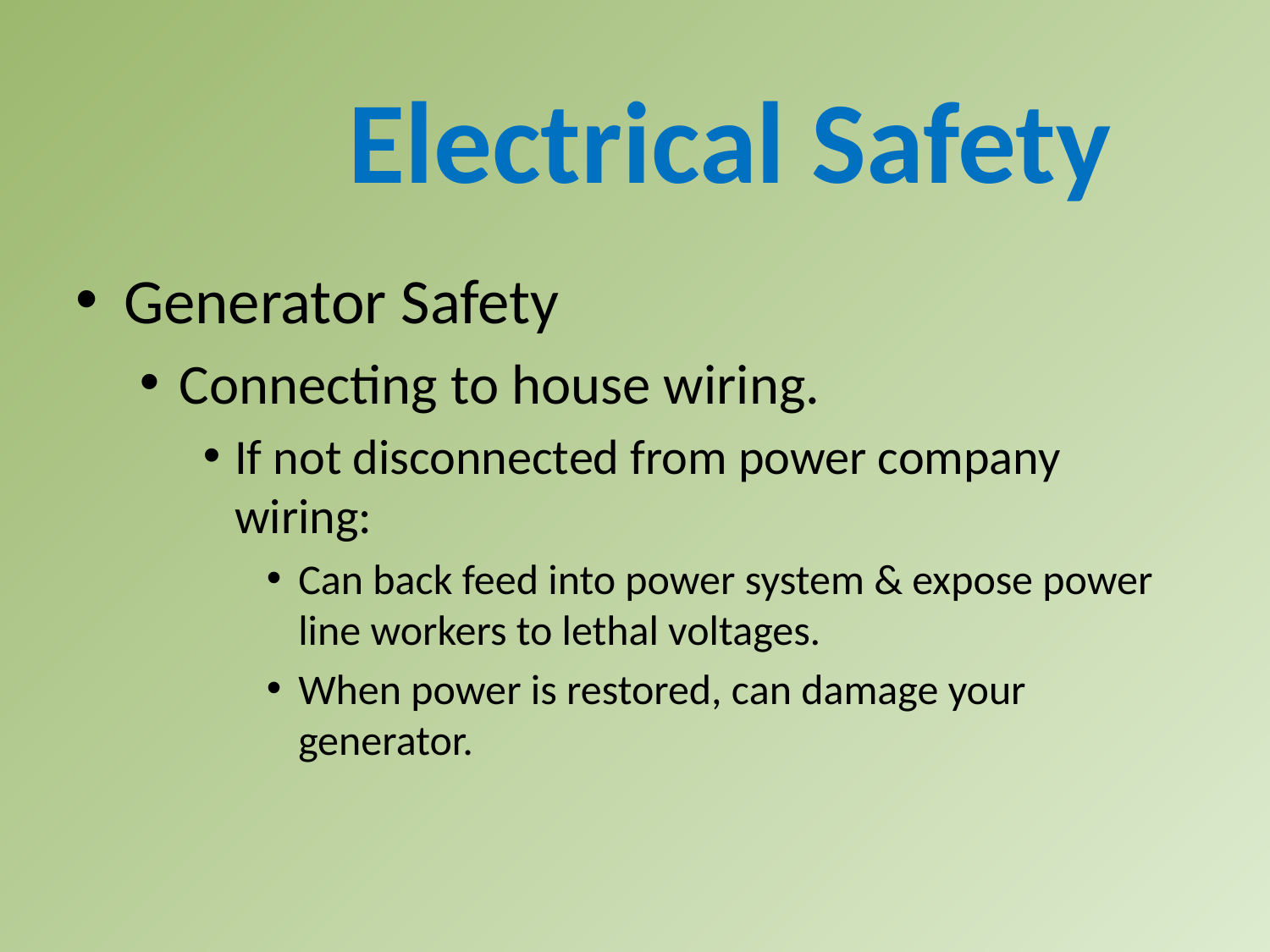

Electrical Safety
Generator Safety
Connecting to house wiring.
If not disconnected from power company wiring:
Can back feed into power system & expose power line workers to lethal voltages.
When power is restored, can damage your generator.